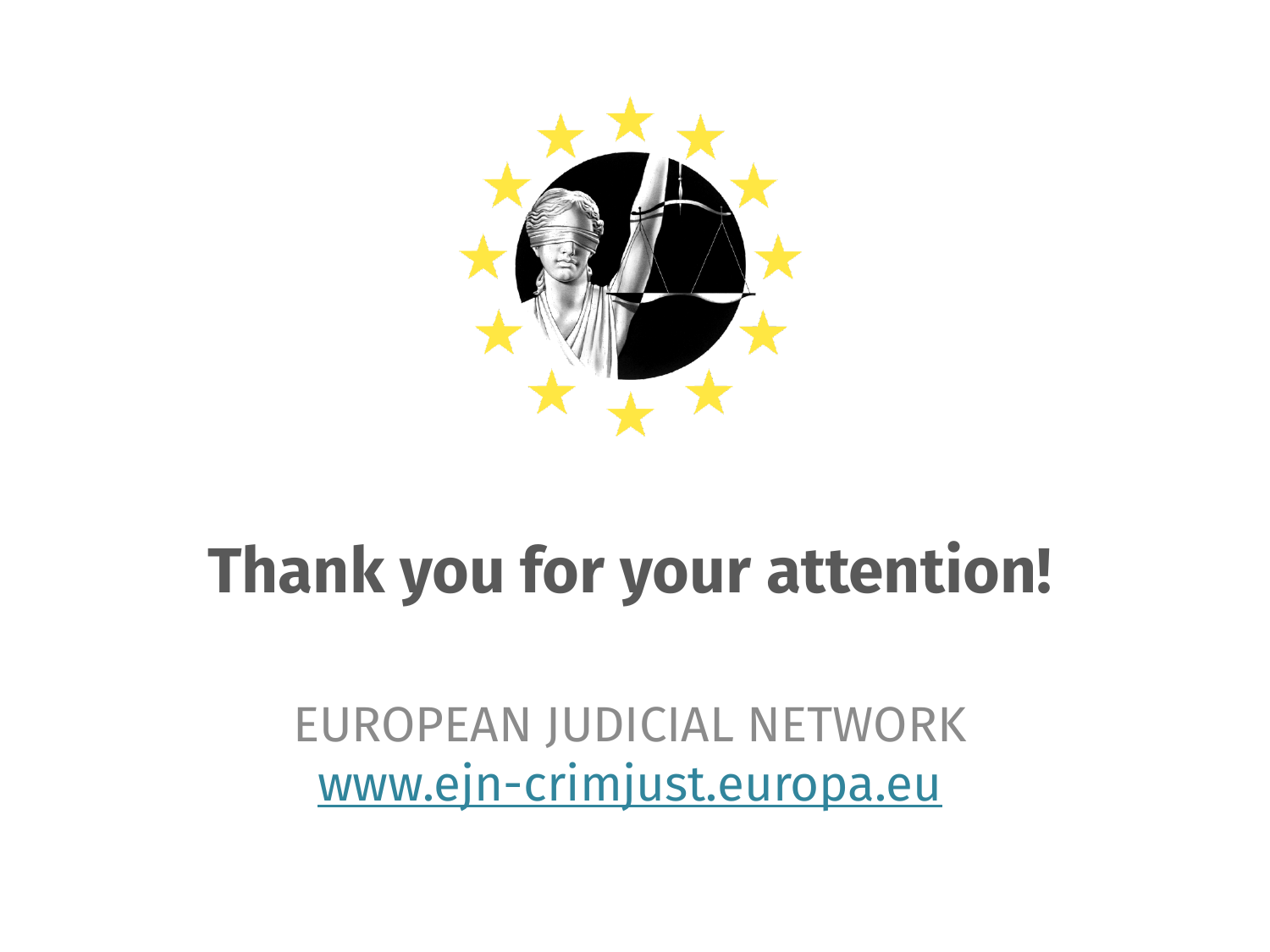

# Thank you for your attention!
EUROPEAN JUDICIAL NETWORK
www.ejn-crimjust.europa.eu